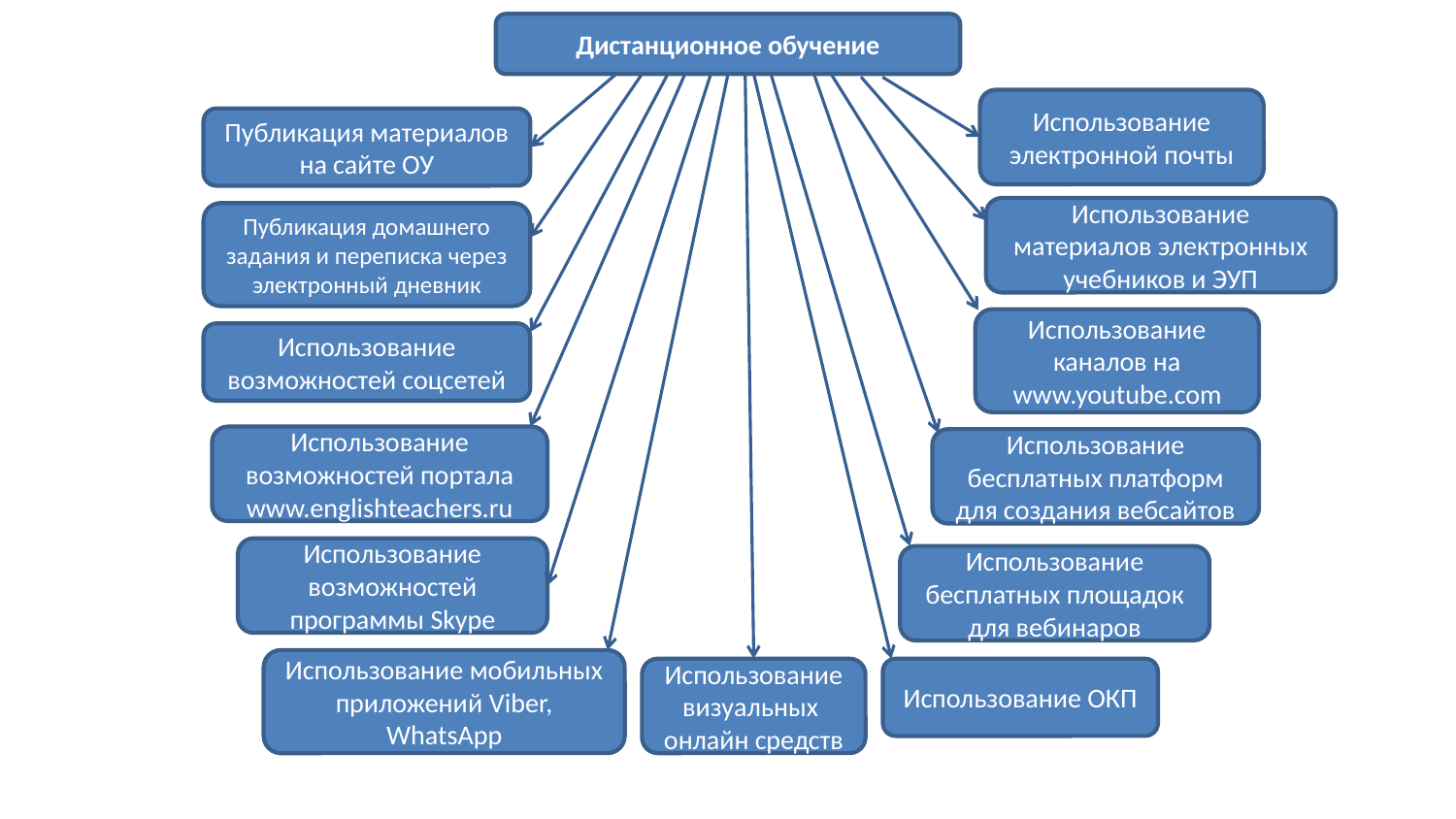

Дистанционное обучение
Использование электронной почты
Публикация материалов на сайте ОУ
Использование материалов электронных учебников и ЭУП
Публикация домашнего задания и переписка через электронный дневник
Использование каналов на www.youtube.com
Использование возможностей соцсетей
Использование возможностей портала www.englishteachers.ru
Использование бесплатных платформ для создания вебсайтов
Использование возможностей программы Skype
Использование бесплатных площадок для вебинаров
Использование мобильных приложений Viber, WhatsApp
Использование визуальных  онлайн средств
Использование ОКП